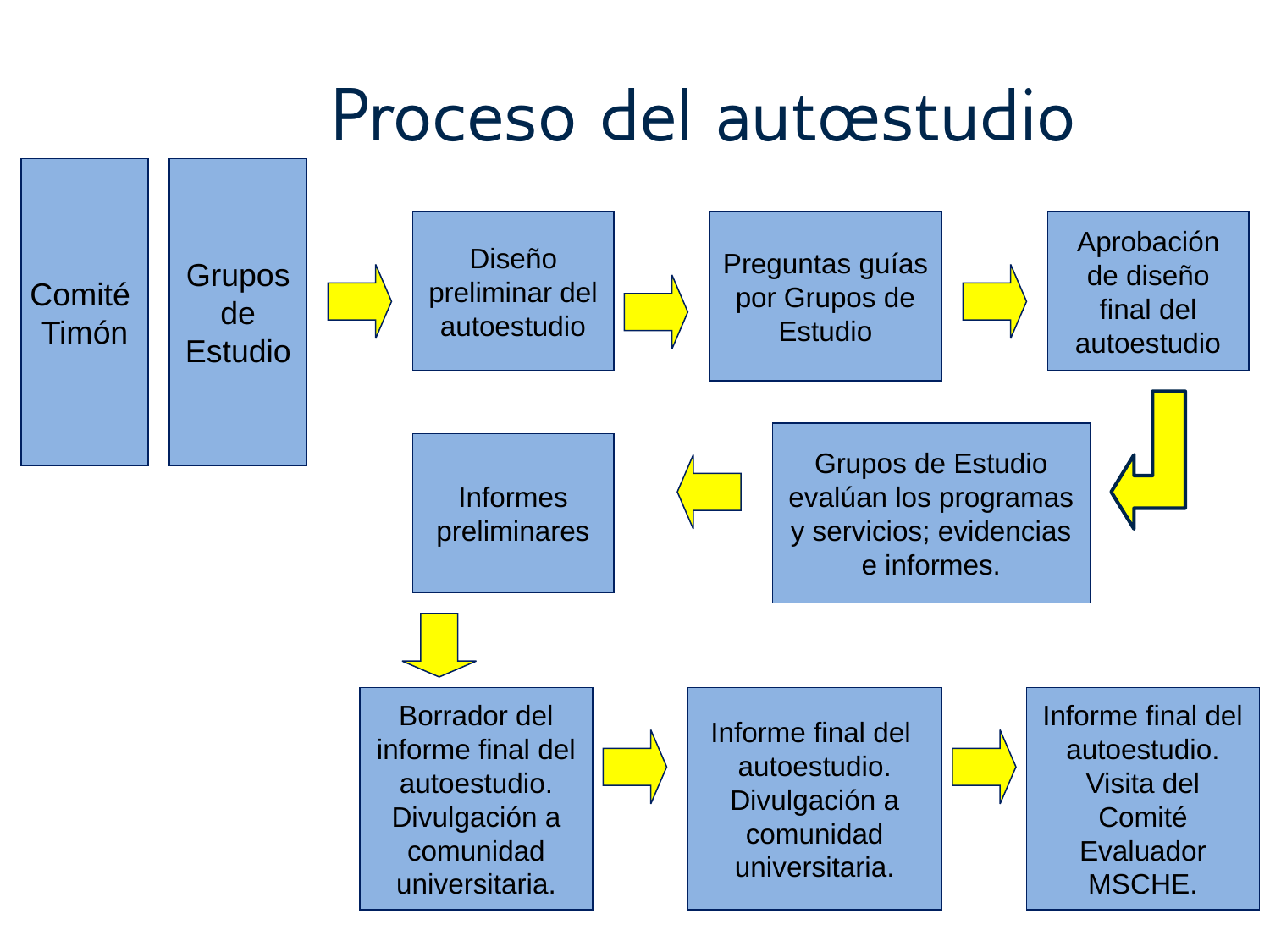

# Proceso del autoestudio
Comité
Timón
Grupos
de
Estudio
Diseño preliminar del autoestudio
Preguntas guías por Grupos de Estudio
Aprobación de diseño final del autoestudio

Grupos de Estudio evalúan los programas y servicios; evidencias e informes.

Informes preliminares

Borrador del informe final del autoestudio. Divulgación a comunidad universitaria.
Informe final del
autoestudio. Divulgación a comunidad universitaria.
Informe final del
autoestudio. Visita del Comité Evaluador MSCHE.